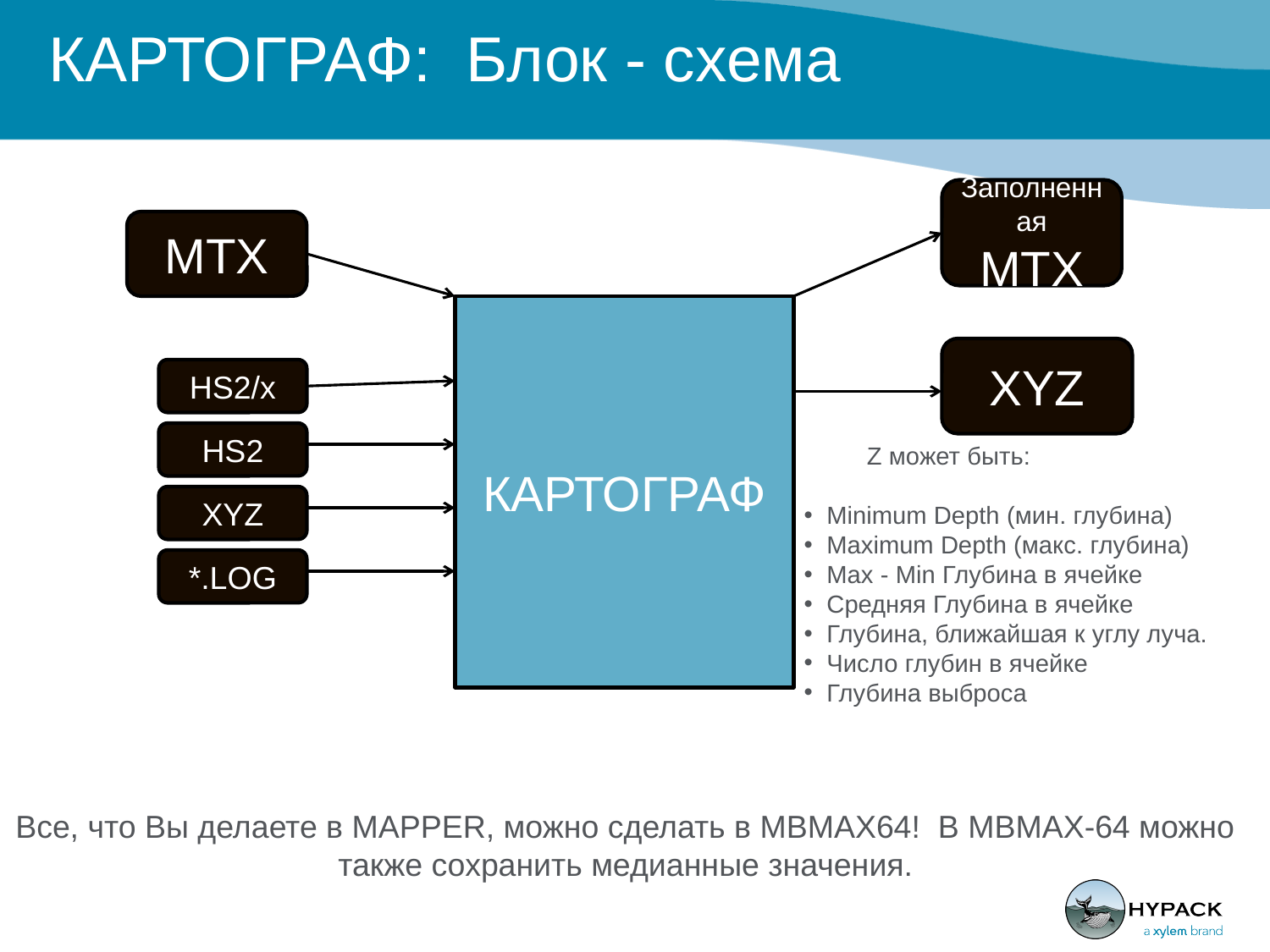

# КАРТОГРАФ:  Блок - схема
Заполненная
MTX
MTX
КАРТОГРАФ
XYZ
HS2/x
HS2
         Z может быть:

  Minimum Depth (мин. глубина)
  Maximum Depth (макс. глубина)
  Max - Min Глубина в ячейке
  Средняя Глубина в ячейке
  Глубина, ближайшая к углу луча.
  Число глубин в ячейке
  Глубина выброса
XYZ
*.LOG
Все, что Вы делаете в MAPPER, можно сделать в MBMAX64!  В MBMAX-64 можно также сохранить медианные значения.